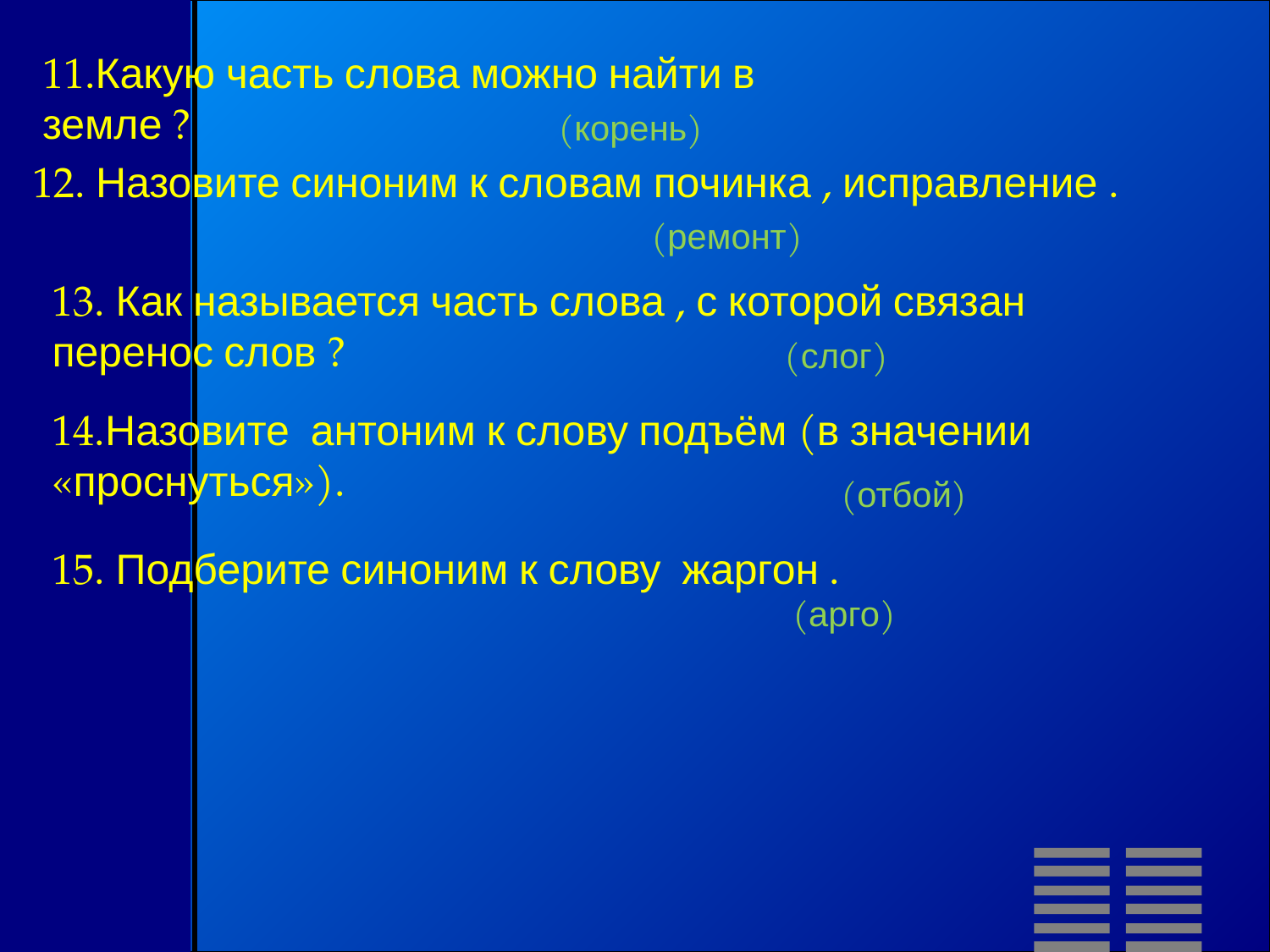

11.Какую часть слова можно найти в земле ?

(корень)

12. Назовите синоним к словам починка , исправление .

(ремонт)
13. Как называется часть слова , с которой связан перенос слов ?

(слог)
14.Назовите  антоним к слову подъём (в значении «проснуться»).

(отбой)
15. Подберите синоним к слову  жаргон .
(арго)